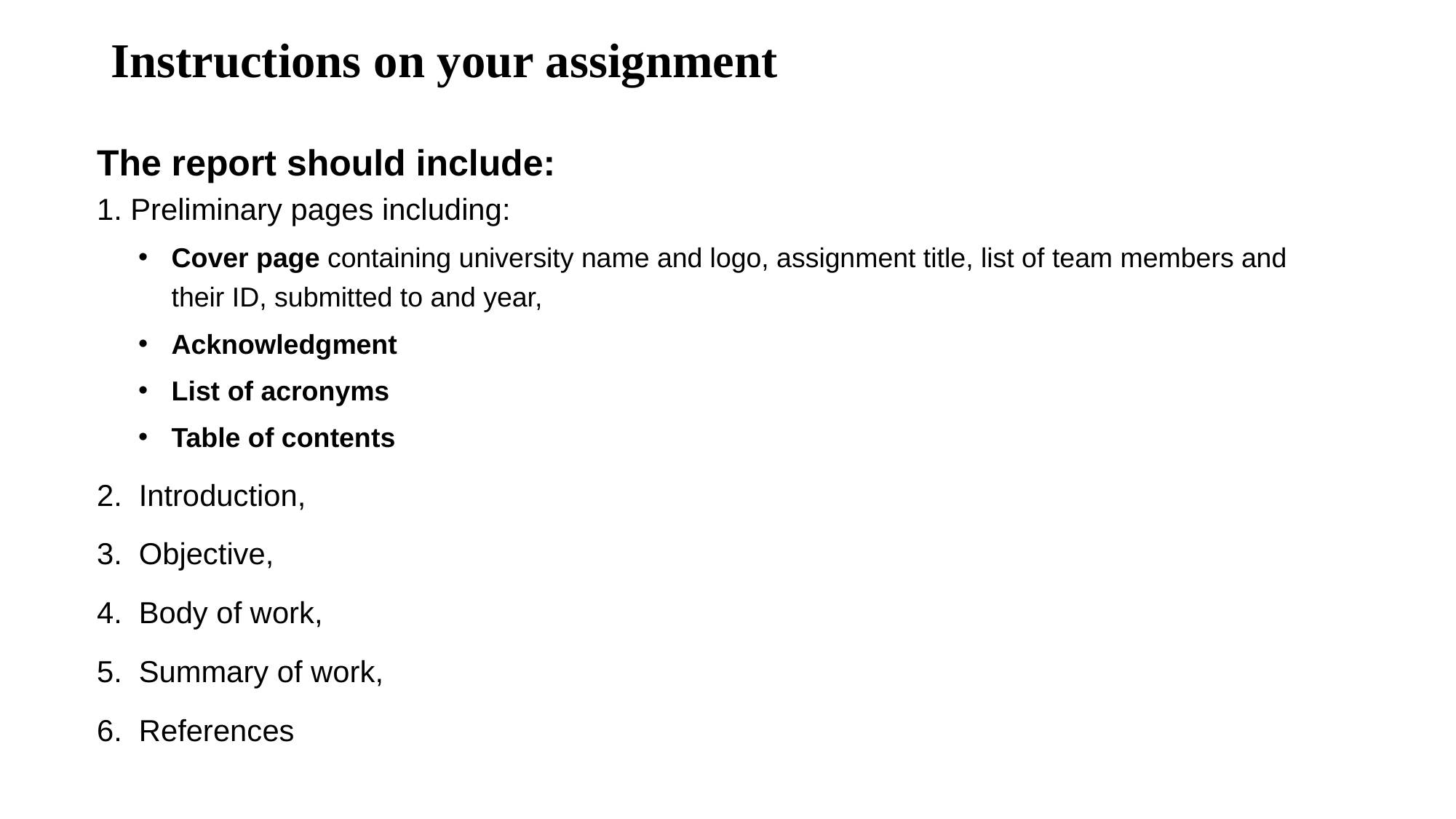

# Instructions on your assignment
The report should include:
1. Preliminary pages including:
Cover page containing university name and logo, assignment title, list of team members and their ID, submitted to and year,
Acknowledgment
List of acronyms
Table of contents
2.  Introduction,
3.  Objective,
4.  Body of work,
5.  Summary of work,
6.  References